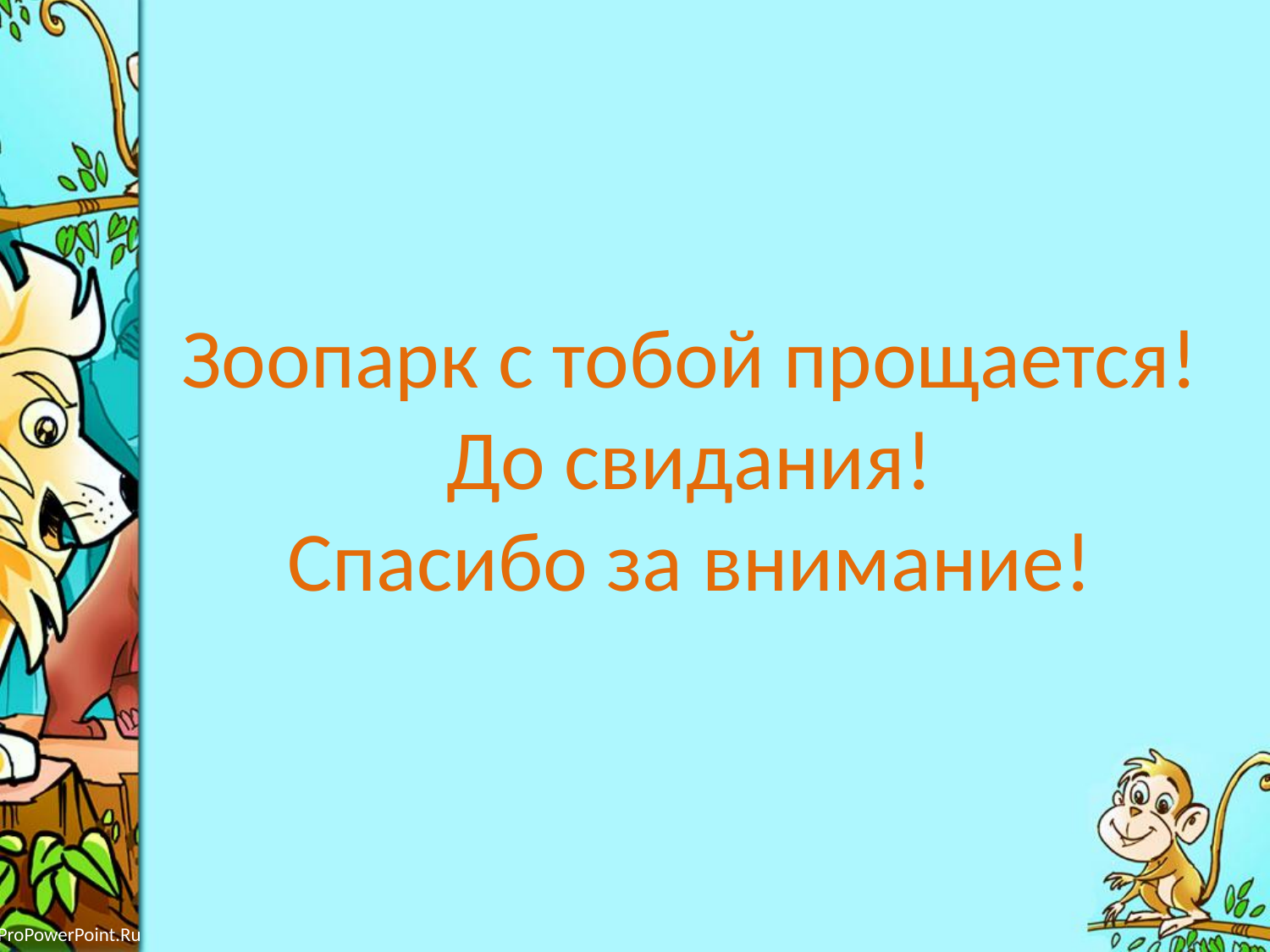

# Зоопарк с тобой прощается! До свидания! Спасибо за внимание!